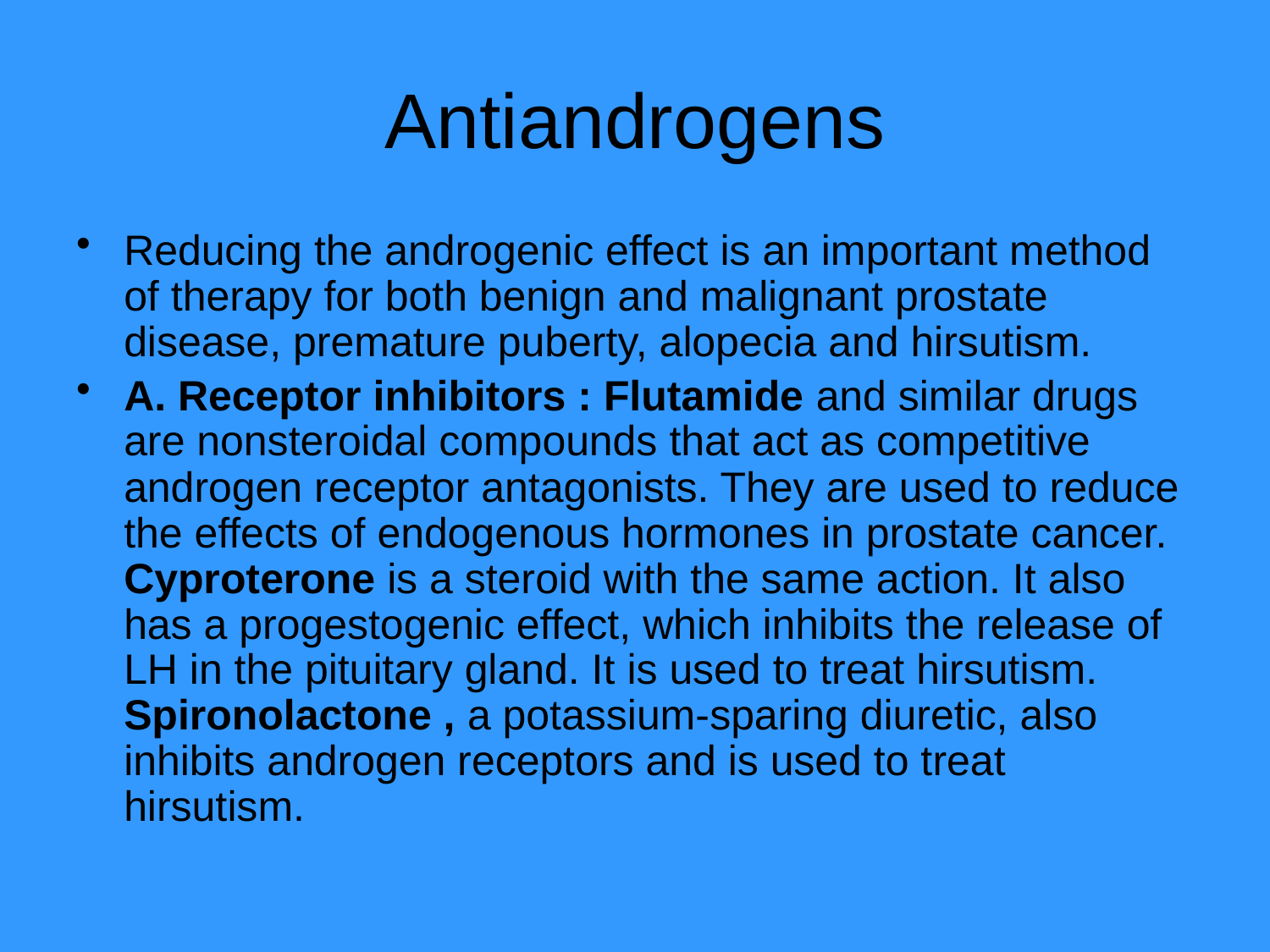

# Antiandrogens
Reducing the androgenic effect is an important method of therapy for both benign and malignant prostate disease, premature puberty, alopecia and hirsutism.
A. Receptor inhibitors : Flutamide and similar drugs are nonsteroidal compounds that act as competitive androgen receptor antagonists. They are used to reduce the effects of endogenous hormones in prostate cancer. Cyproterone is a steroid with the same action. It also has a progestogenic effect, which inhibits the release of LH in the pituitary gland. It is used to treat hirsutism. Spironolactone , a potassium-sparing diuretic, also inhibits androgen receptors and is used to treat hirsutism.